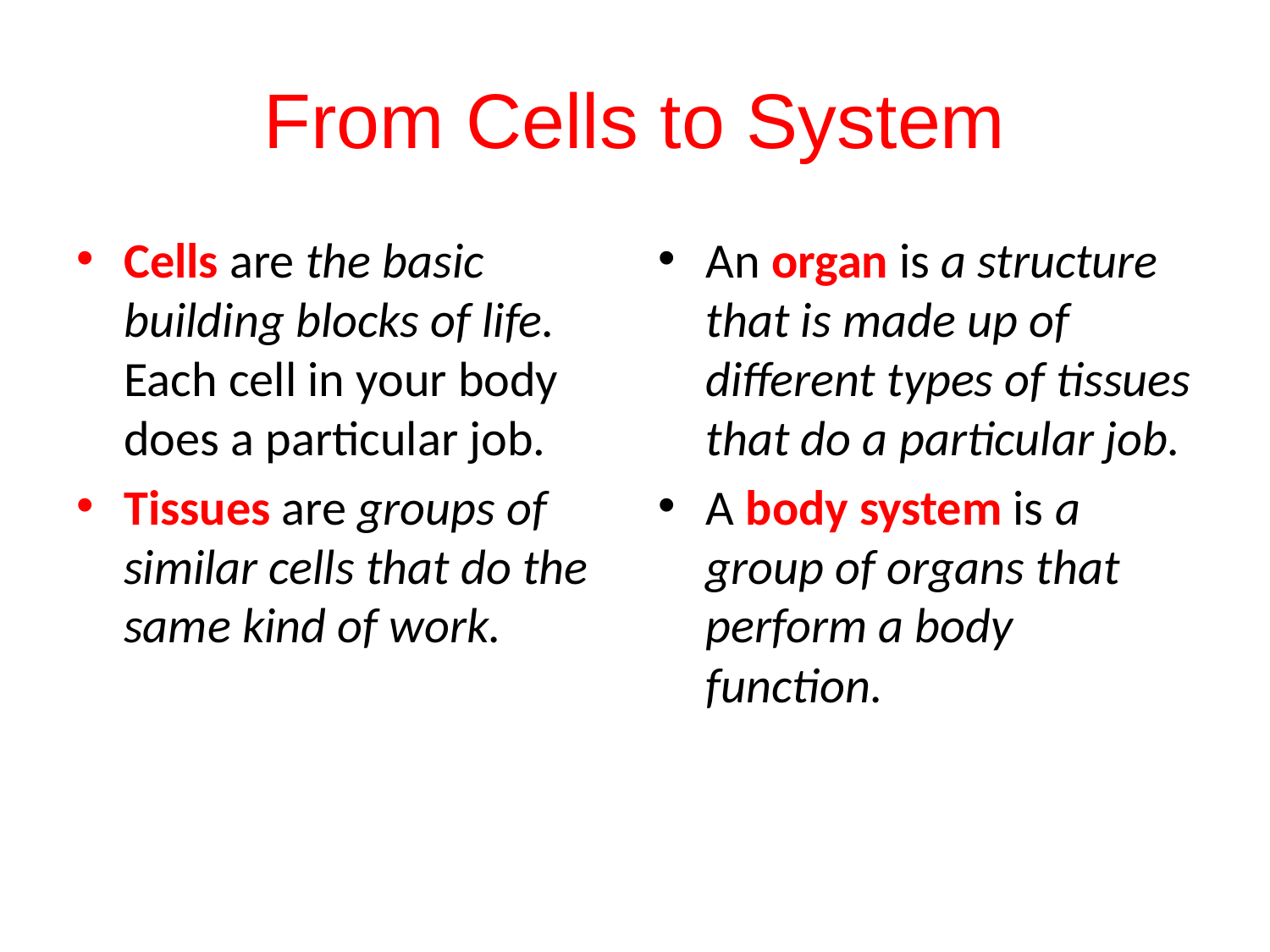

# From Cells to System
Cells are the basic building blocks of life. Each cell in your body does a particular job.
Tissues are groups of similar cells that do the same kind of work.
An organ is a structure that is made up of different types of tissues that do a particular job.
A body system is a group of organs that perform a body function.